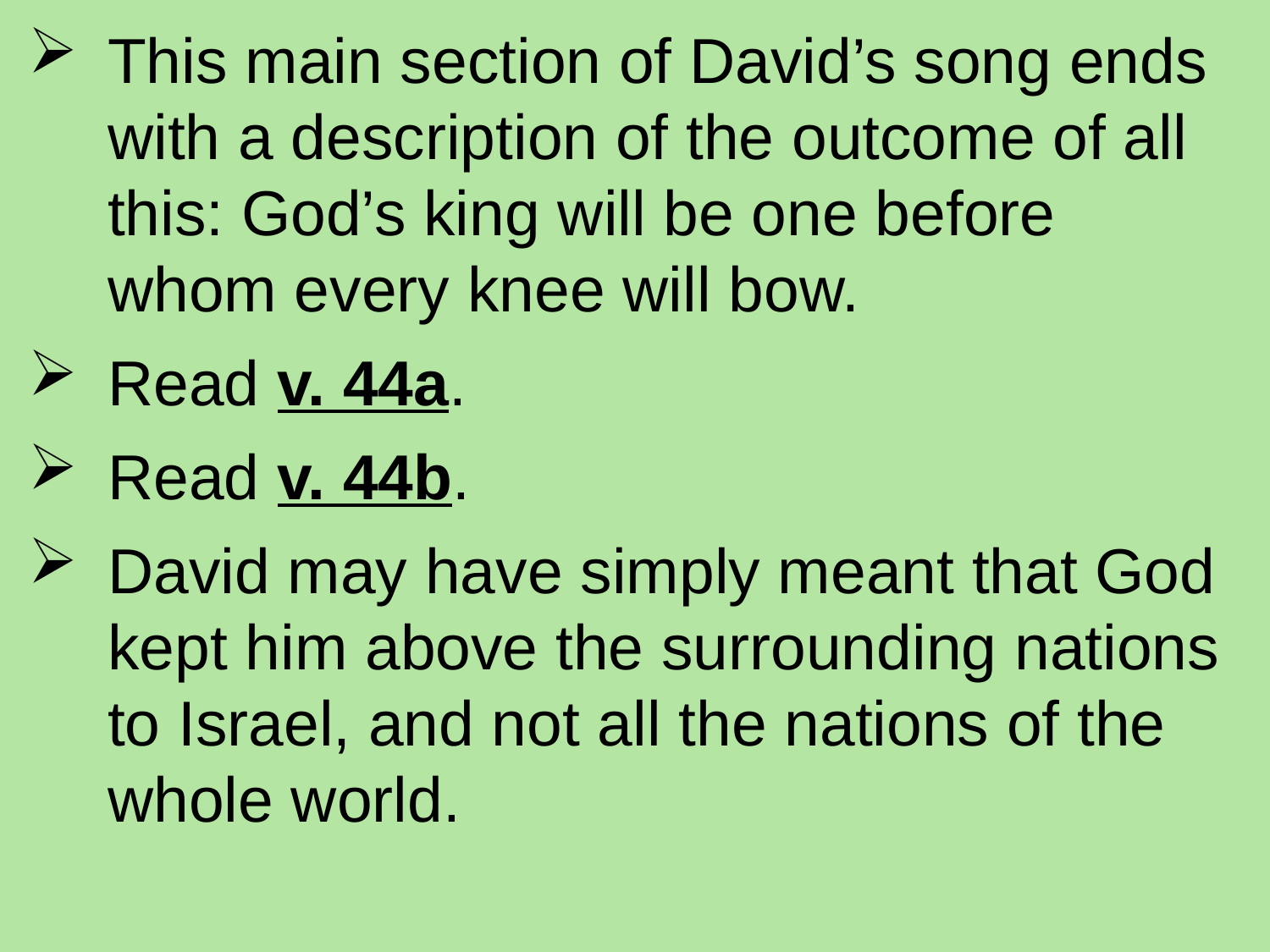

This main section of David’s song ends with a description of the outcome of all this: God’s king will be one before whom every knee will bow.
Read v. 44a.
Read v. 44b.
David may have simply meant that God kept him above the surrounding nations to Israel, and not all the nations of the whole world.